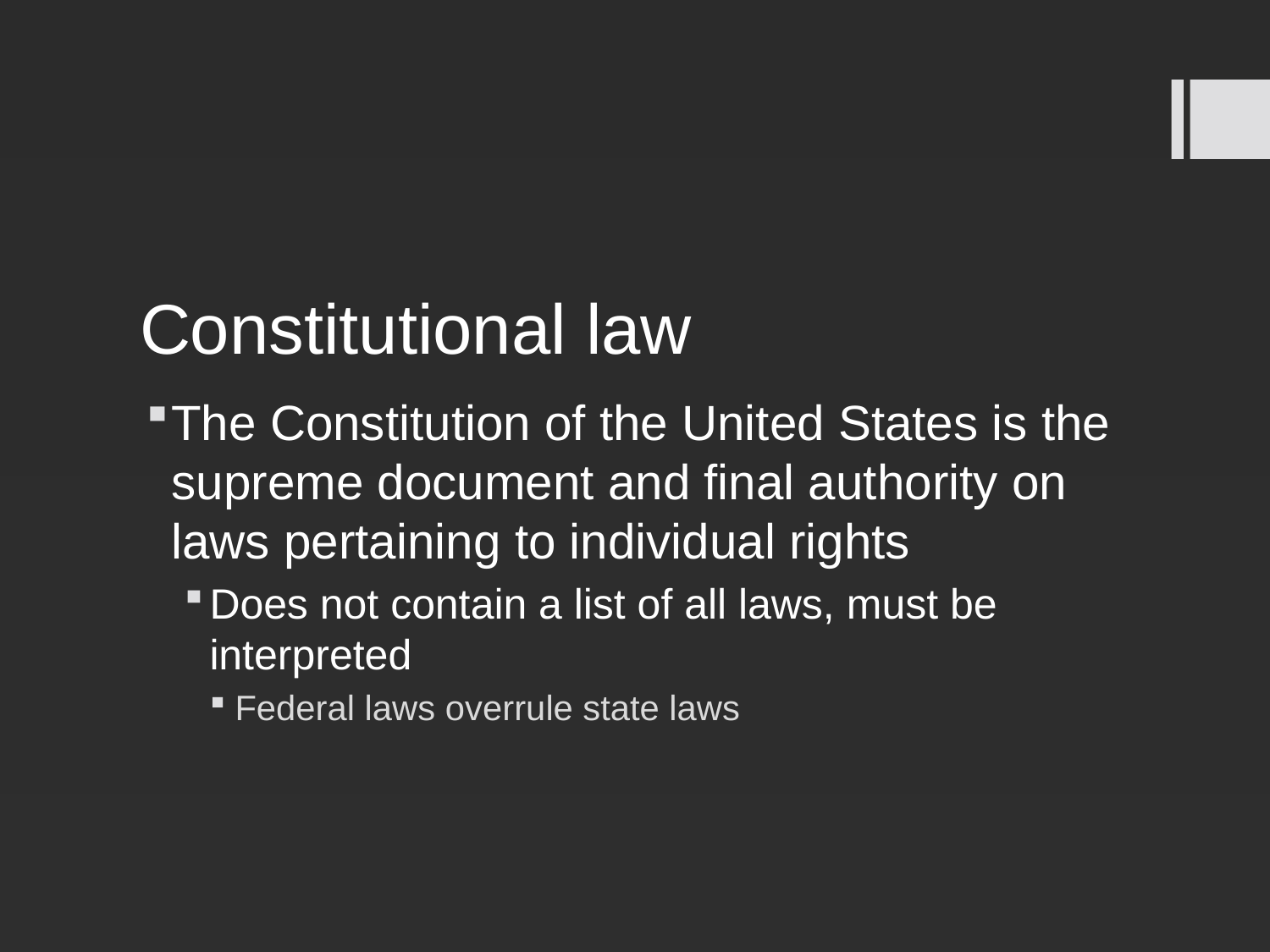

# Constitutional law
The Constitution of the United States is the supreme document and final authority on laws pertaining to individual rights
Does not contain a list of all laws, must be interpreted
Federal laws overrule state laws